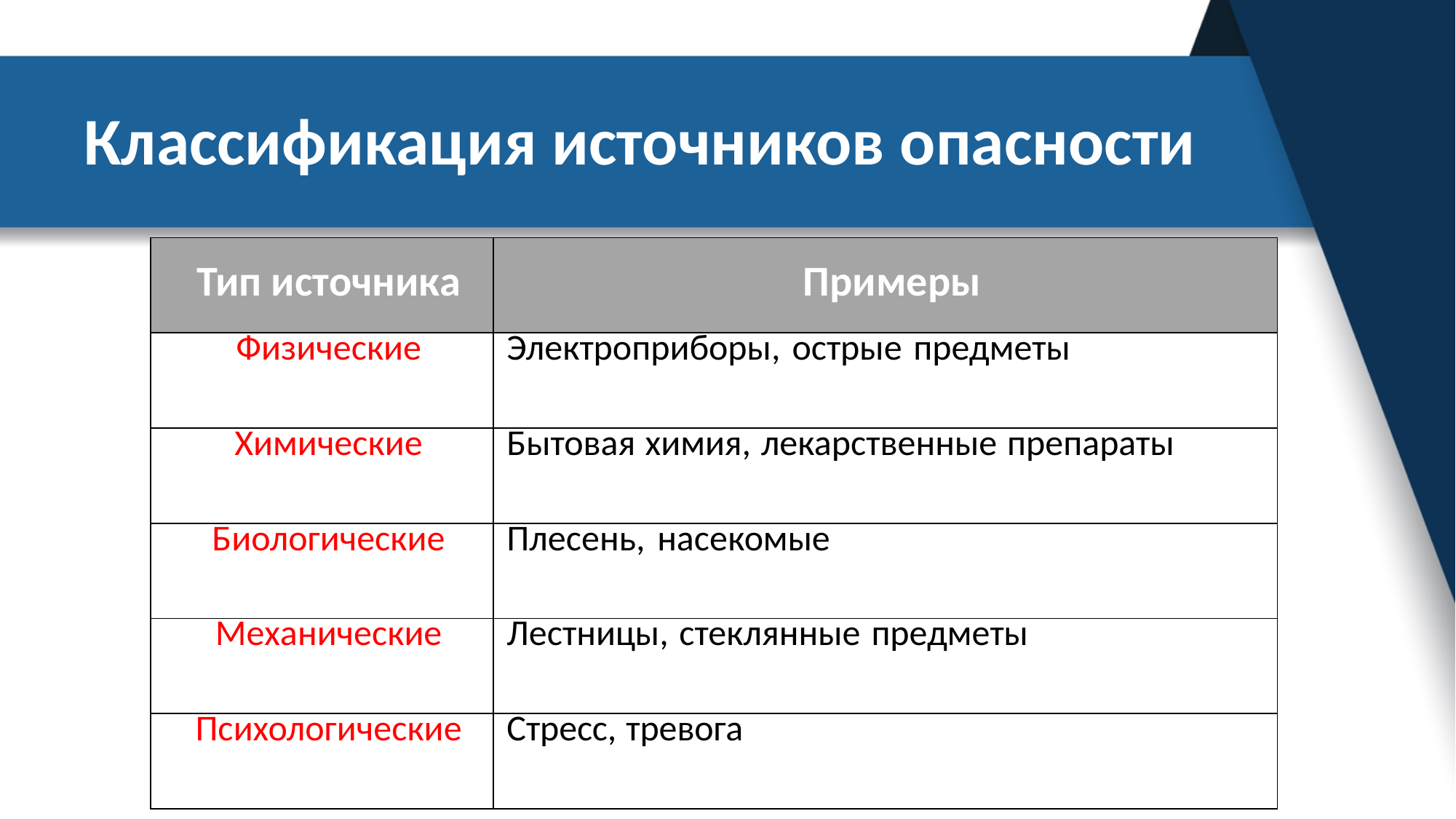

# Классификация источников опасности
| Тип источника | Примеры |
| --- | --- |
| Физические | Электроприборы, острые предметы |
| Химические | Бытовая химия, лекарственные препараты |
| Биологические | Плесень, насекомые |
| Механические | Лестницы, стеклянные предметы |
| Психологические | Стресс, тревога |